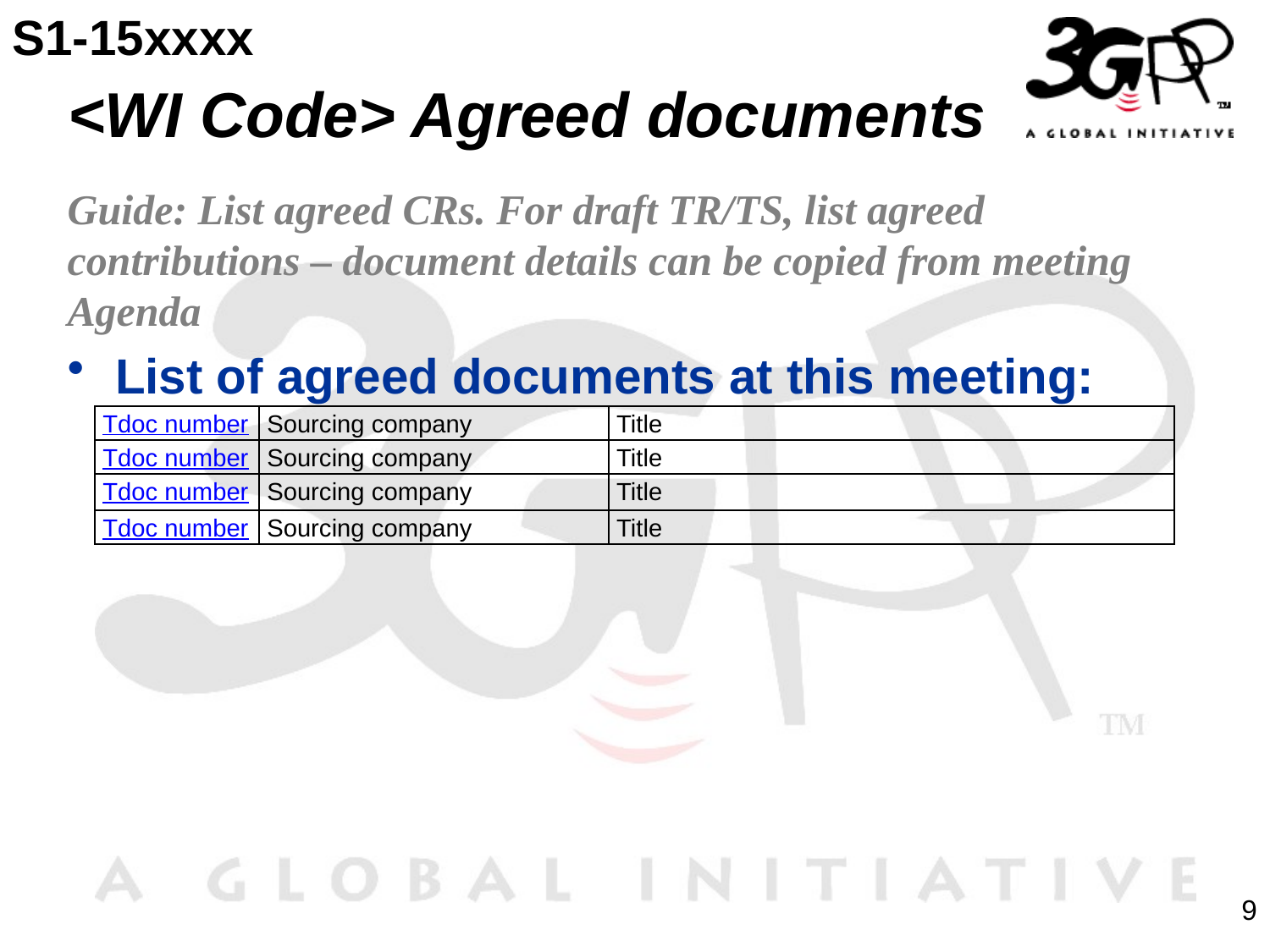

S1-15xxxx
# <WI Code> Agreed documents
Guide: List agreed CRs. For draft TR/TS, list agreed contributions – document details can be copied from meeting Agenda
List of agreed documents at this meeting:

| Tdoc number | Sourcing company | Title |
| --- | --- | --- |
| Tdoc number | Sourcing company | Title |
| Tdoc number | Sourcing company | Title |
| Tdoc number | Sourcing company | Title |
9